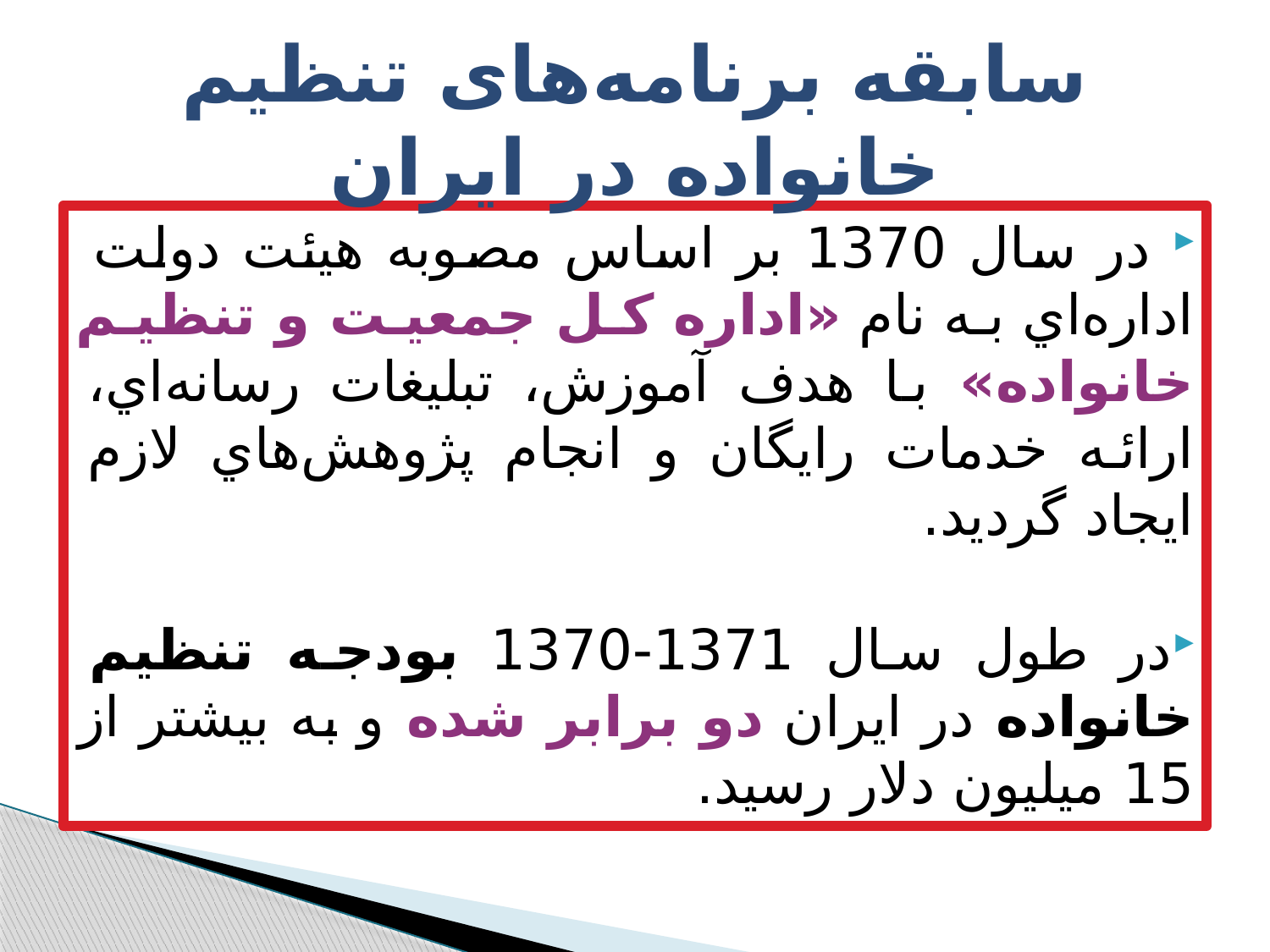

# سابقه برنامه‌های تنظیم خانواده در ایران
 در سال 1370 بر اساس مصوبه هيئت دولت  اداره‌اي به نام «اداره کل جمعيت و تنظيم خانواده» با هدف آموزش، تبليغات رسانه‌اي، ارائه خدمات رايگان و انجام پژوهش‌هاي لازم ايجاد گرديد.

در طول سال 1371-1370 بودجه تنظيم خانواده در ايران دو برابر شده و به بيشتر از 15 ميليون دلار رسيد.